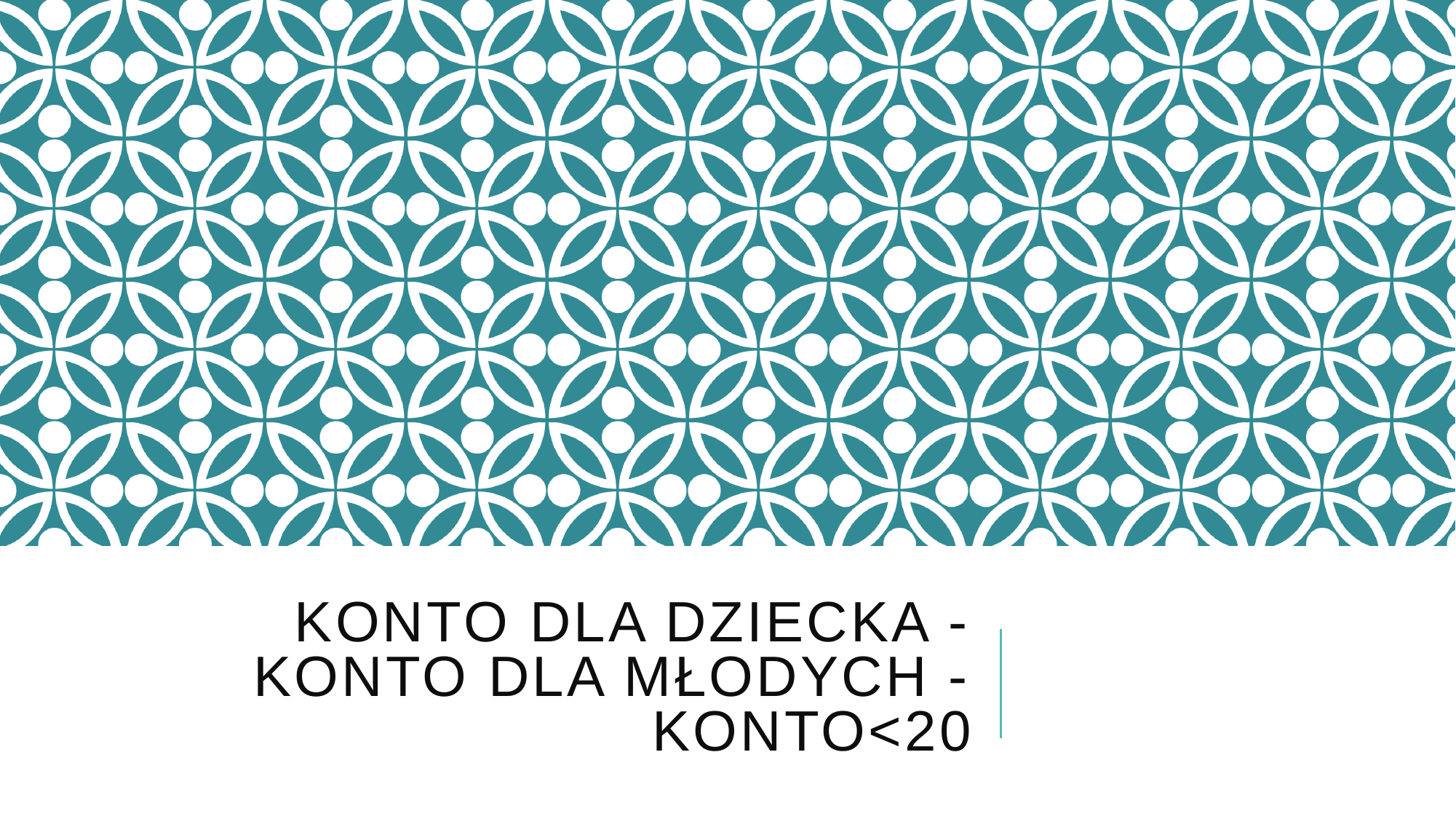

# Konto dla dziecka - konto dla młodych - Konto<20